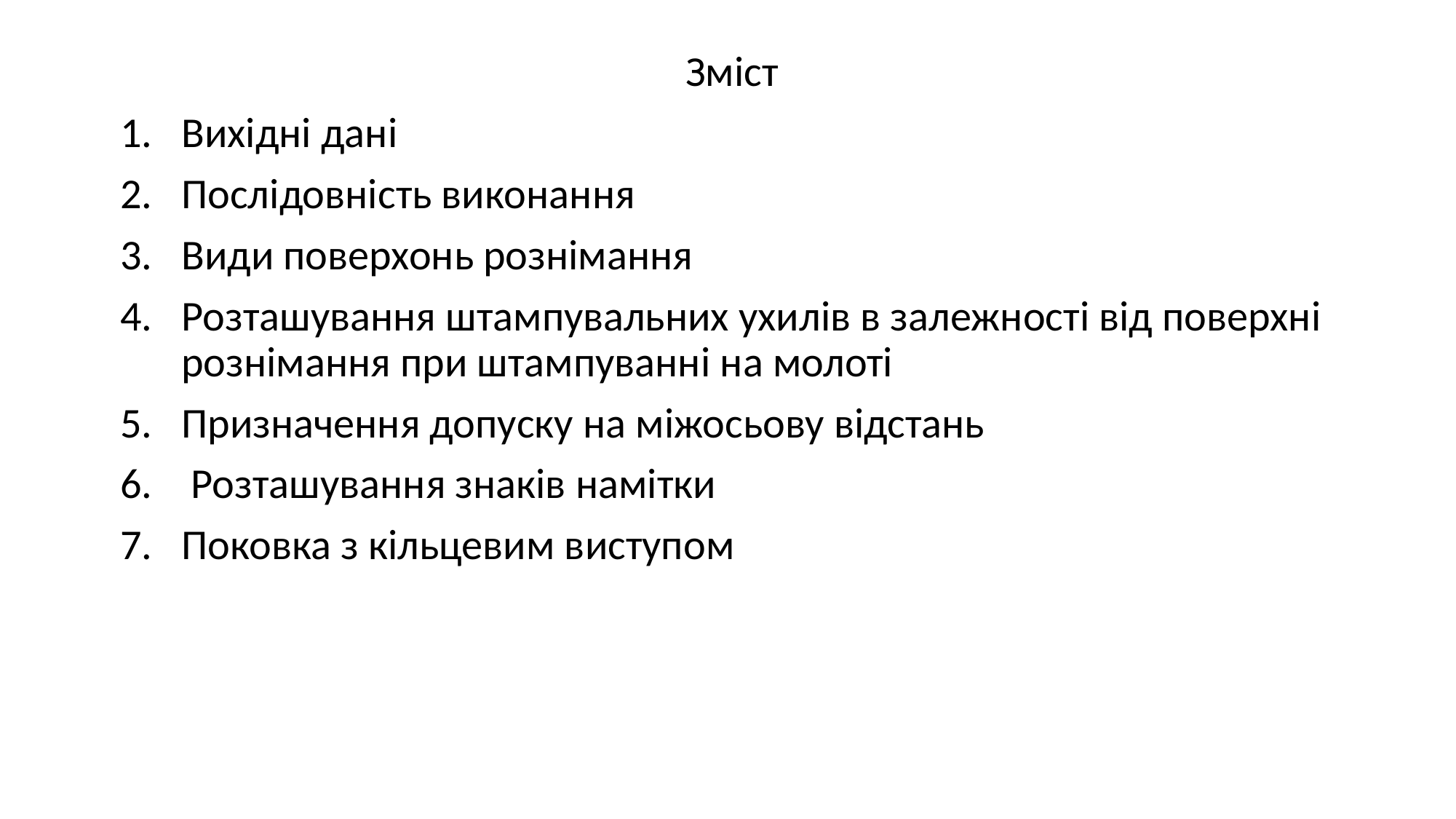

Зміст
Вихідні дані
Послідовність виконання
Види поверхонь рознімання
Розташування штампувальних ухилів в залежності від поверхні рознімання при штампуванні на молоті
Призначення допуску на міжосьову відстань
 Розташування знаків намітки
Поковка з кільцевим виступом